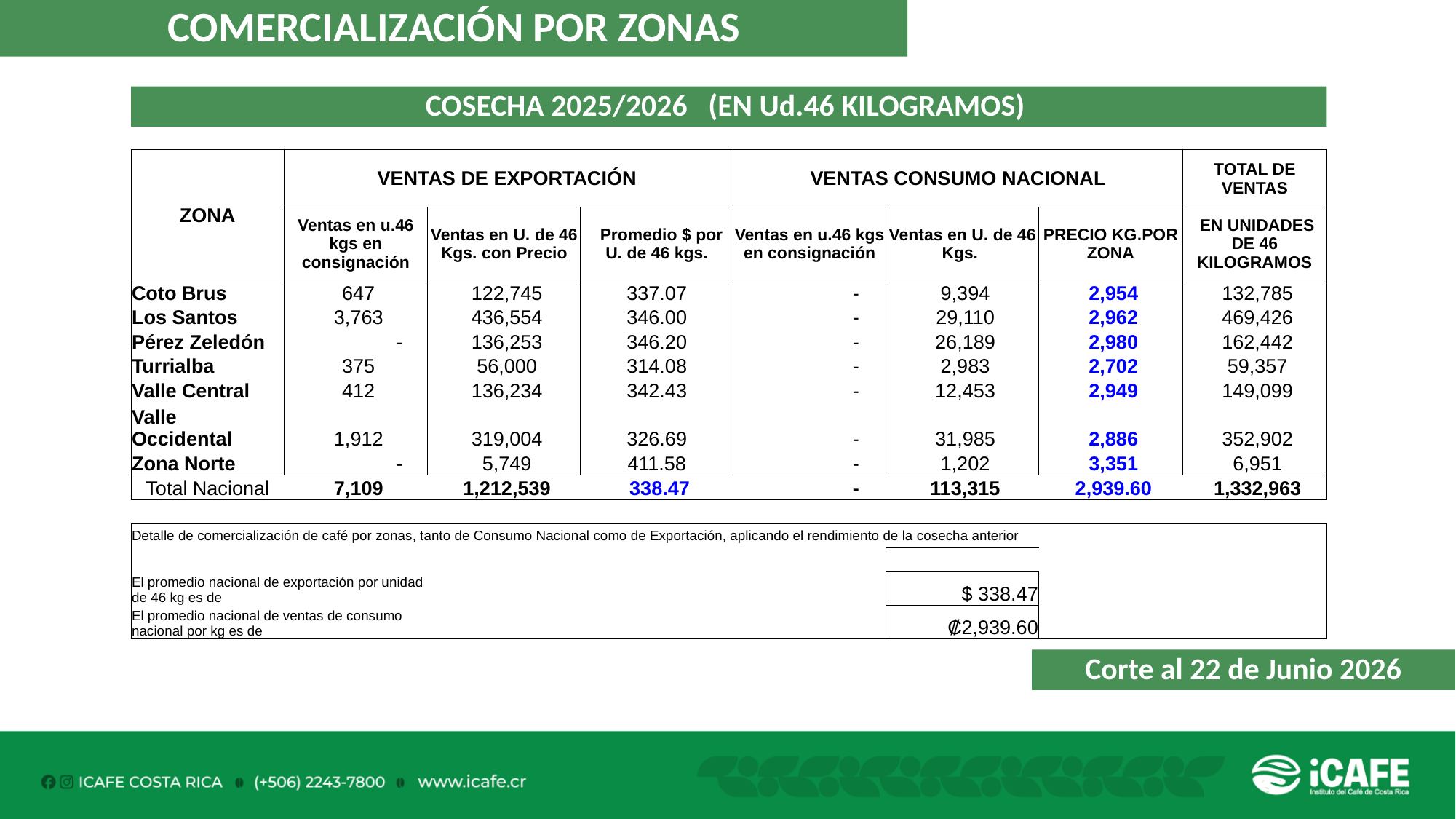

COMERCIALIZACIÓN POR ZONAS
COSECHA 2025/2026   (EN Ud.46 KILOGRAMOS)
| ZONA | VENTAS DE EXPORTACIÓN |  |  | VENTAS CONSUMO NACIONAL |  |  | TOTAL DE VENTAS |
| --- | --- | --- | --- | --- | --- | --- | --- |
|  | Ventas en u.46 kgs en consignación | Ventas en U. de 46 Kgs. con Precio | Promedio $ por U. de 46 kgs. | Ventas en u.46 kgs en consignación | Ventas en U. de 46 Kgs. | PRECIO KG.POR ZONA | EN UNIDADES DE 46 KILOGRAMOS |
| Coto Brus | 647 | 122,745 | 337.07 | - | 9,394 | 2,954 | 132,785 |
| Los Santos | 3,763 | 436,554 | 346.00 | - | 29,110 | 2,962 | 469,426 |
| Pérez Zeledón | - | 136,253 | 346.20 | - | 26,189 | 2,980 | 162,442 |
| Turrialba | 375 | 56,000 | 314.08 | - | 2,983 | 2,702 | 59,357 |
| Valle Central | 412 | 136,234 | 342.43 | - | 12,453 | 2,949 | 149,099 |
| Valle Occidental | 1,912 | 319,004 | 326.69 | - | 31,985 | 2,886 | 352,902 |
| Zona Norte | - | 5,749 | 411.58 | - | 1,202 | 3,351 | 6,951 |
| Total Nacional | 7,109 | 1,212,539 | 338.47 | - | 113,315 | 2,939.60 | 1,332,963 |
|  |  |  |  |  |  |  |  |
| Detalle de comercialización de café por zonas, tanto de Consumo Nacional como de Exportación, aplicando el rendimiento de la cosecha anterior |  |  |  |  |  |  |  |
|  |  |  |  |  |  |  |  |
| El promedio nacional de exportación por unidad de 46 kg es de |  |  |  |  | $ 338.47 |  |  |
| El promedio nacional de ventas de consumo nacional por kg es de |  |  |  |  | ₡2,939.60 |  |  |
Corte al 22 de Junio 2026